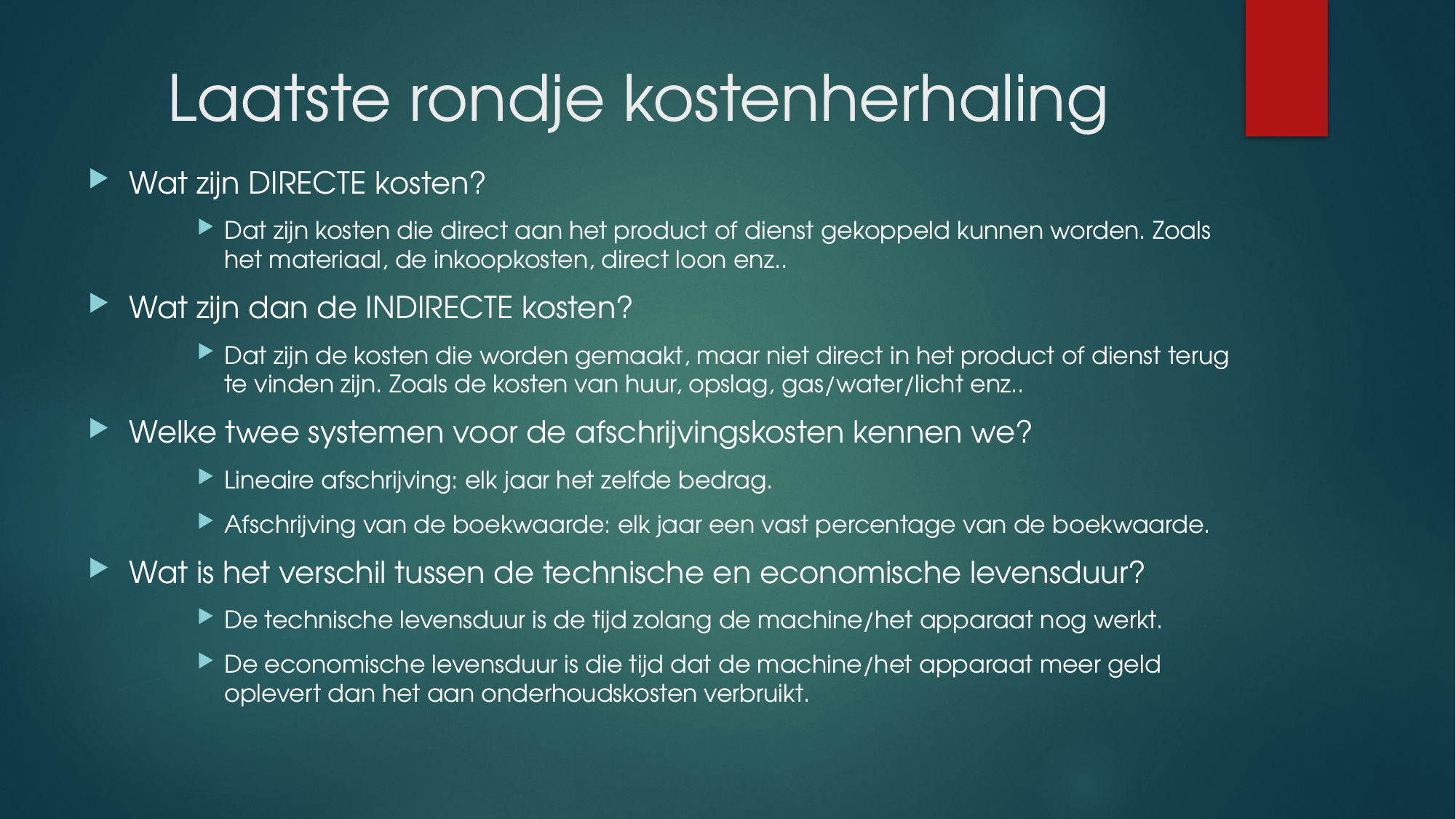

# Laatste rondje kostenherhaling
Wat zijn DIRECTE kosten?
Dat zijn kosten die direct aan het product of dienst gekoppeld kunnen worden. Zoals het materiaal, de inkoopkosten, direct loon enz..
Wat zijn dan de INDIRECTE kosten?
Dat zijn de kosten die worden gemaakt, maar niet direct in het product of dienst terug te vinden zijn. Zoals de kosten van huur, opslag, gas/water/licht enz..
Welke twee systemen voor de afschrijvingskosten kennen we?
Lineaire afschrijving: elk jaar het zelfde bedrag.
Afschrijving van de boekwaarde: elk jaar een vast percentage van de boekwaarde.
Wat is het verschil tussen de technische en economische levensduur?
De technische levensduur is de tijd zolang de machine/het apparaat nog werkt.
De economische levensduur is die tijd dat de machine/het apparaat meer geld oplevert dan het aan onderhoudskosten verbruikt.